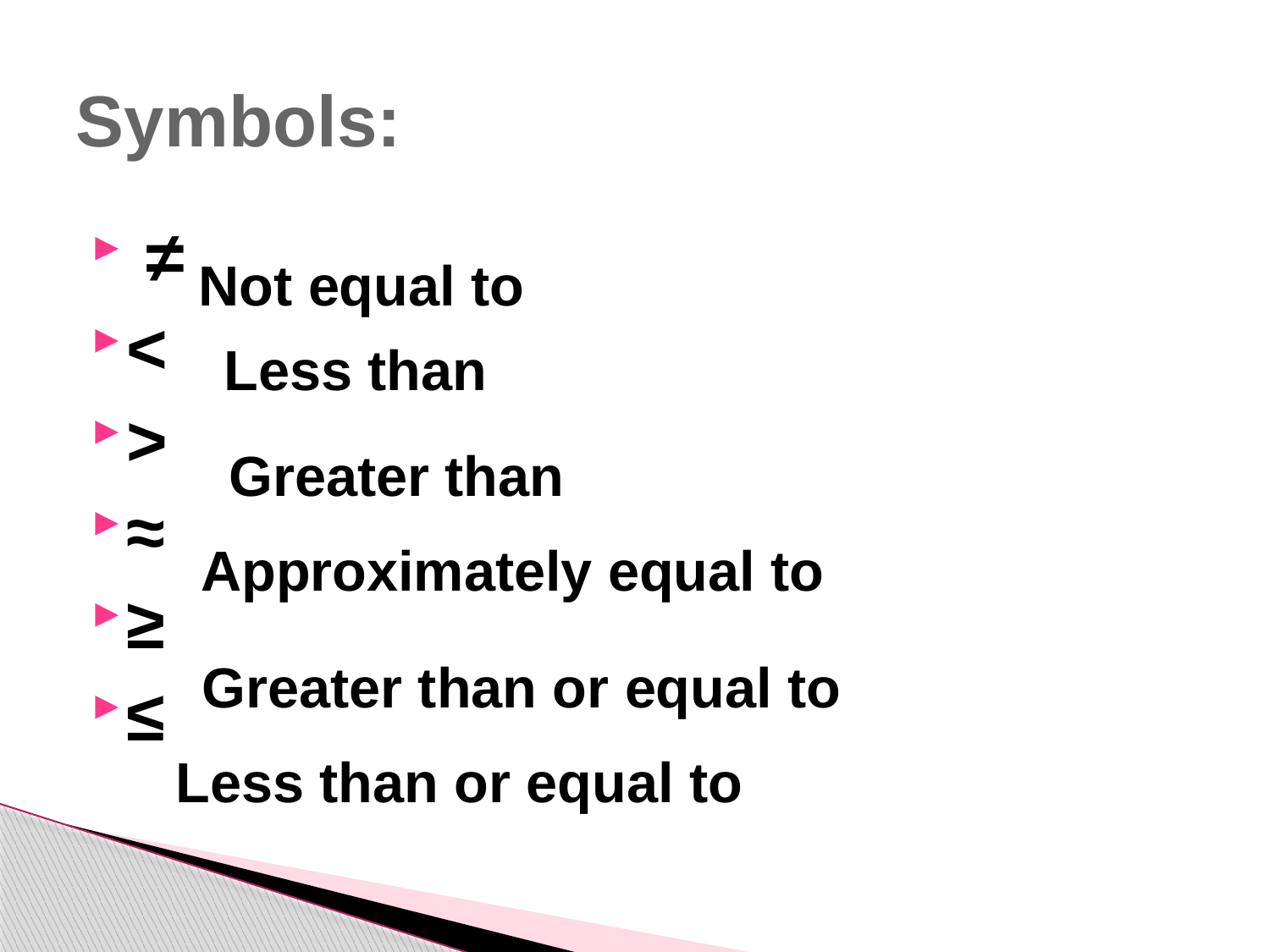

# Symbols:
 ≠
<
>
≈
≥
≤
Not equal to
Less than
Greater than
Approximately equal to
Greater than or equal to
Less than or equal to